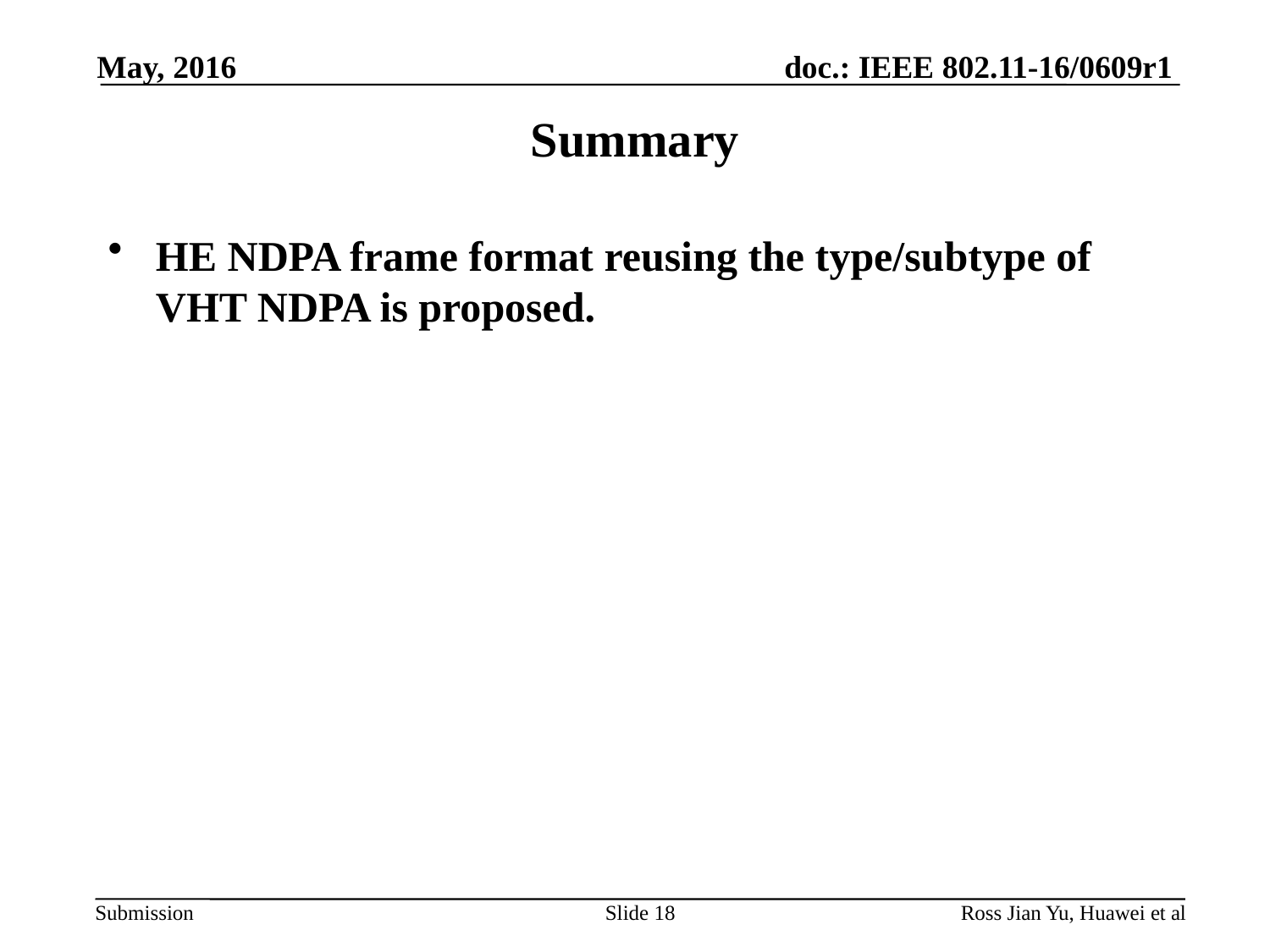

May, 2016
# Summary
HE NDPA frame format reusing the type/subtype of VHT NDPA is proposed.

Slide 18
Ross Jian Yu, Huawei et al